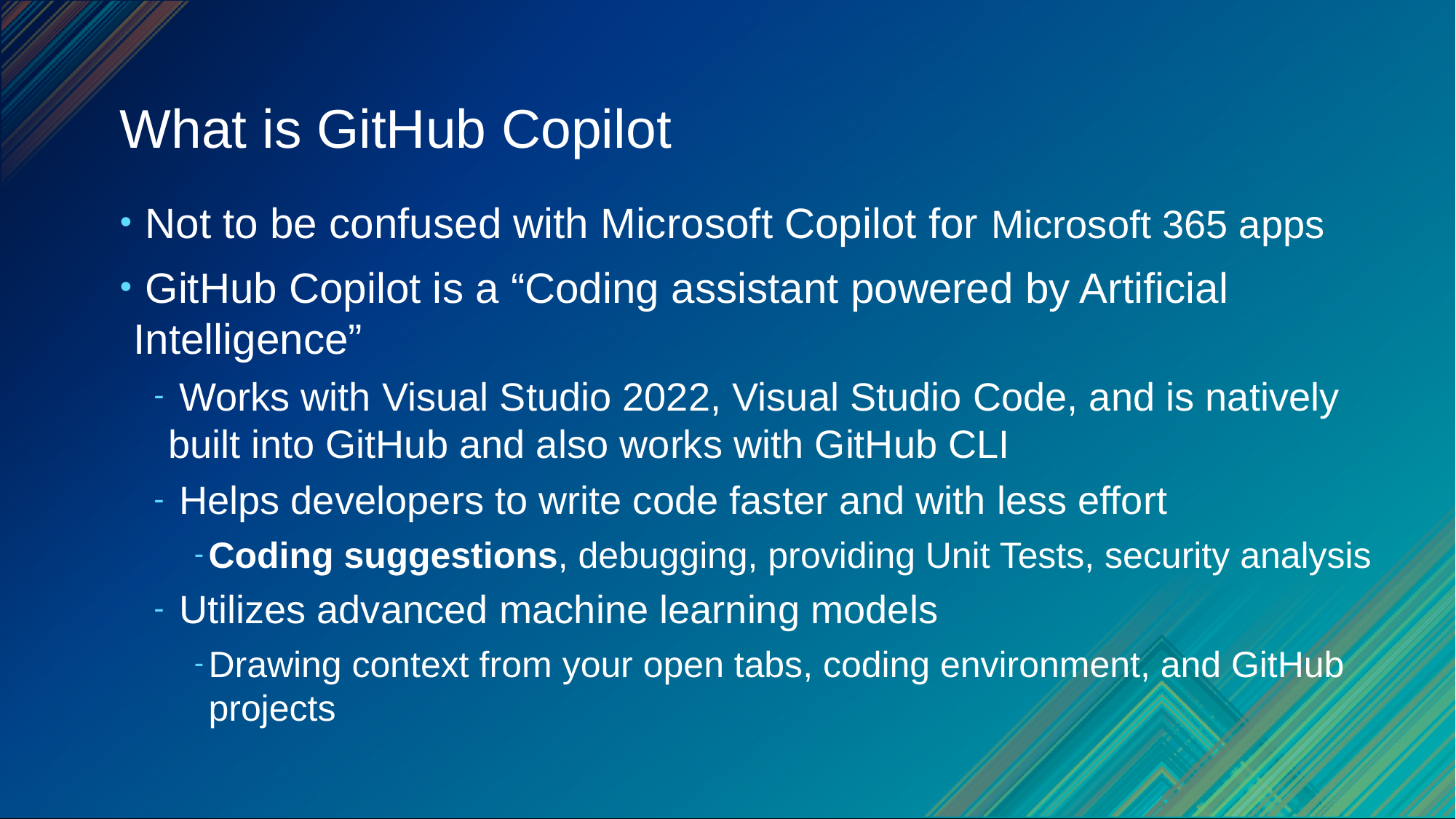

# What is GitHub Copilot
 Not to be confused with Microsoft Copilot for Microsoft 365 apps
 GitHub Copilot is a “Coding assistant powered by Artificial Intelligence”
 Works with Visual Studio 2022, Visual Studio Code, and is natively built into GitHub and also works with GitHub CLI
 Helps developers to write code faster and with less effort
Coding suggestions, debugging, providing Unit Tests, security analysis
 Utilizes advanced machine learning models
Drawing context from your open tabs, coding environment, and GitHub projects